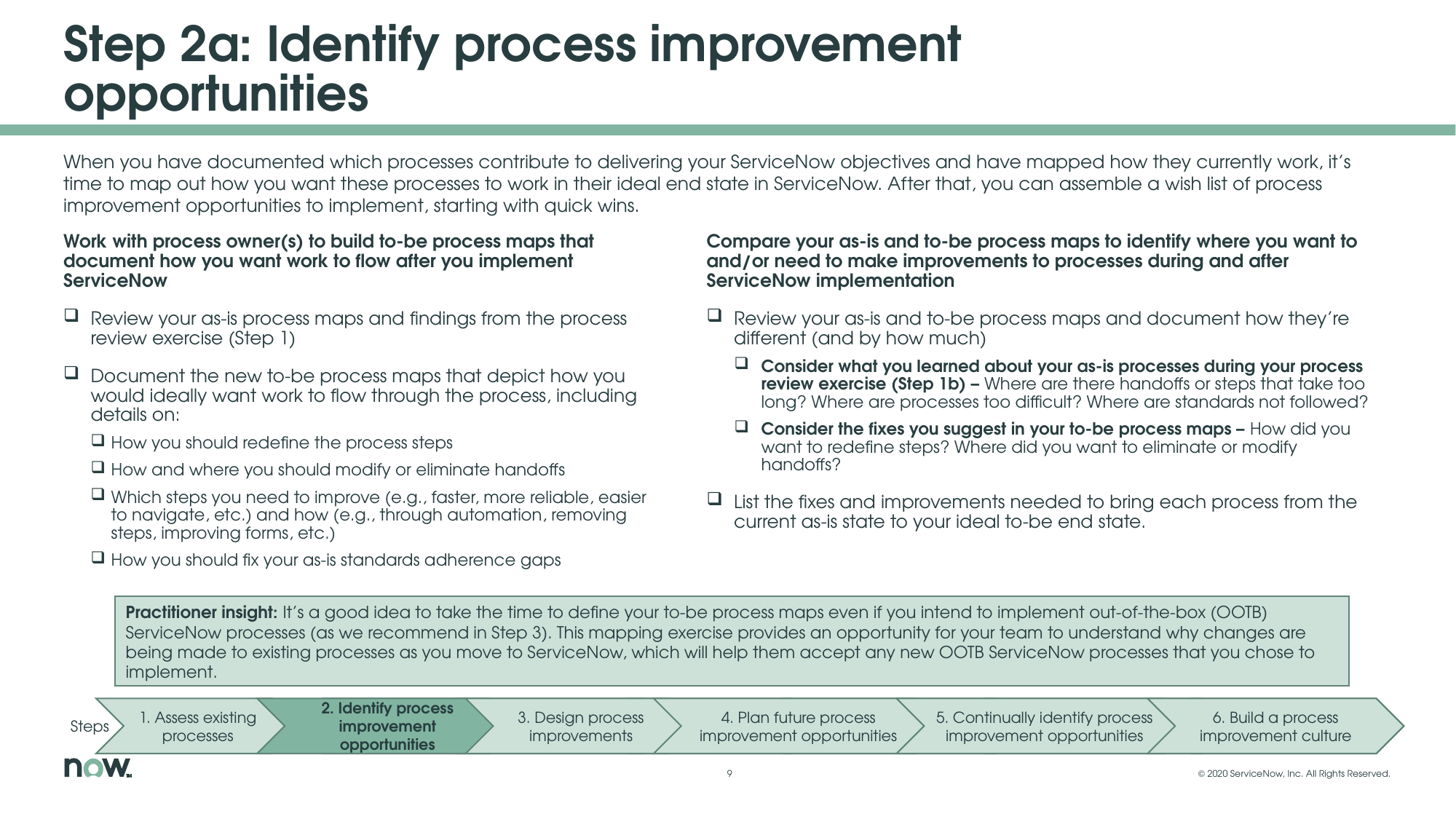

# Step 2a: Identify process improvement opportunities

When you have documented which processes contribute to delivering your ServiceNow objectives and have mapped how they currently work, it’s time to map out how you want these processes to work in their ideal end state in ServiceNow. After that, you can assemble a wish list of process improvement opportunities to implement, starting with quick wins.
Work with process owner(s) to build to-be process maps that document how you want work to flow after you implement  ServiceNow
Review your as-is process maps and findings from the process review exercise (Step 1)
Document the new to-be process maps that depict how you would ideally want work to flow through the process, including details on:
How you should redefine the process steps
How and where you should modify or eliminate handoffs
Which steps you need to improve (e.g., faster, more reliable, easier to navigate, etc.) and how (e.g., through automation, removing steps, improving forms, etc.)
How you should fix your as-is standards adherence gaps
Compare your as-is and to-be process maps to identify where you want to and/or need to make improvements to processes during and after ServiceNow implementation
Review your as-is and to-be process maps and document how they’re different (and by how much)
Consider what you learned about your as-is processes during your process review exercise (Step 1b) – Where are there handoffs or steps that take too long? Where are processes too difficult? Where are standards not followed?
Consider the fixes you suggest in your to-be process maps – How did you want to redefine steps? Where did you want to eliminate or modify handoffs?
List the fixes and improvements needed to bring each process from the current as-is state to your ideal to-be end state.

Practitioner insight: It’s a good idea to take the time to define your to-be process maps even if you intend to implement out-of-the-box (OOTB) ServiceNow processes (as we recommend in Step 3). This mapping exercise provides an opportunity for your team to understand why changes are being made to existing processes as you move to ServiceNow, which will help them accept any new OOTB ServiceNow processes that you chose to implement.
1. Assess existing processes
2. Identify process improvement opportunities
3. Design process improvements
4. Plan future process improvement opportunities
5. Continually identify process improvement opportunities
6. Build a process improvement culture
Steps
Steps
1. Assess existing processes
2. Identify process improvement opportunities
3. Design process improvements
4. Plan future process improvement opportunities
5. Continually identify process improvement opportunities
6. Build a process improvement culture